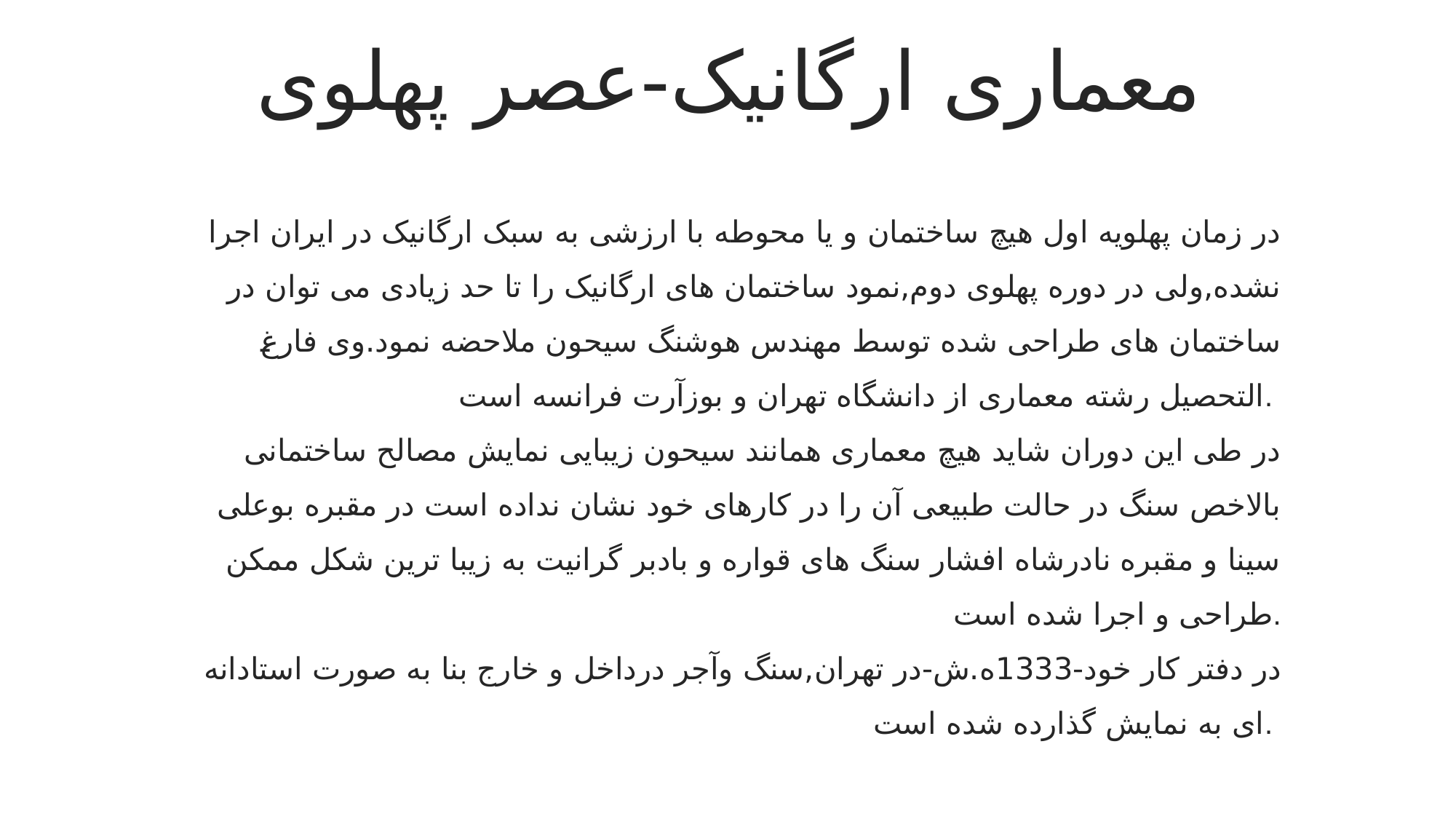

معماری ارگانیک-عصر پهلوی
در زمان پهلویه اول هیچ ساختمان و یا محوطه با ارزشی به سبک ارگانیک در ایران اجرا نشده,ولی در دوره پهلوی دوم,نمود ساختمان های ارگانیک را تا حد زیادی می توان در ساختمان های طراحی شده توسط مهندس هوشنگ سیحون ملاحضه نمود.وی فارغ التحصیل رشته معماری از دانشگاه تهران و بوزآرت فرانسه است.
در طی این دوران شاید هیچ معماری همانند سیحون زیبایی نمایش مصالح ساختمانی بالاخص سنگ در حالت طبیعی آن را در کارهای خود نشان نداده است در مقبره بوعلی سینا و مقبره نادرشاه افشار سنگ های قواره و بادبر گرانیت به زیبا ترین شکل ممکن طراحی و اجرا شده است.
در دفتر کار خود-1333ه.ش-در تهران,سنگ وآجر درداخل و خارج بنا به صورت استادانه ای به نمایش گذارده شده است.